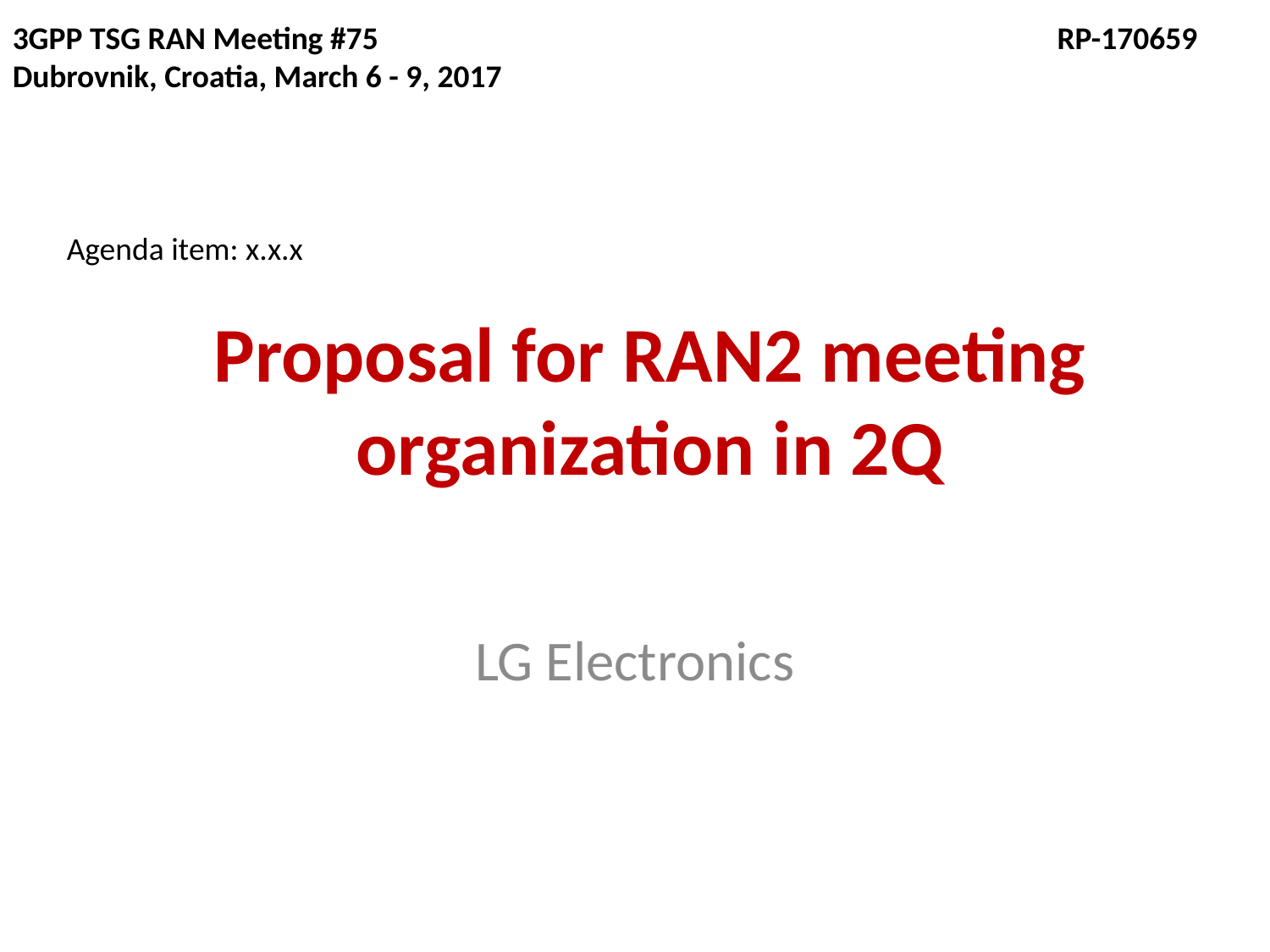

3GPP TSG RAN Meeting #75	                  				    RP-170659
Dubrovnik, Croatia, March 6 - 9, 2017
Agenda item: x.x.x
# Proposal for RAN2 meeting organization in 2Q

LG Electronics